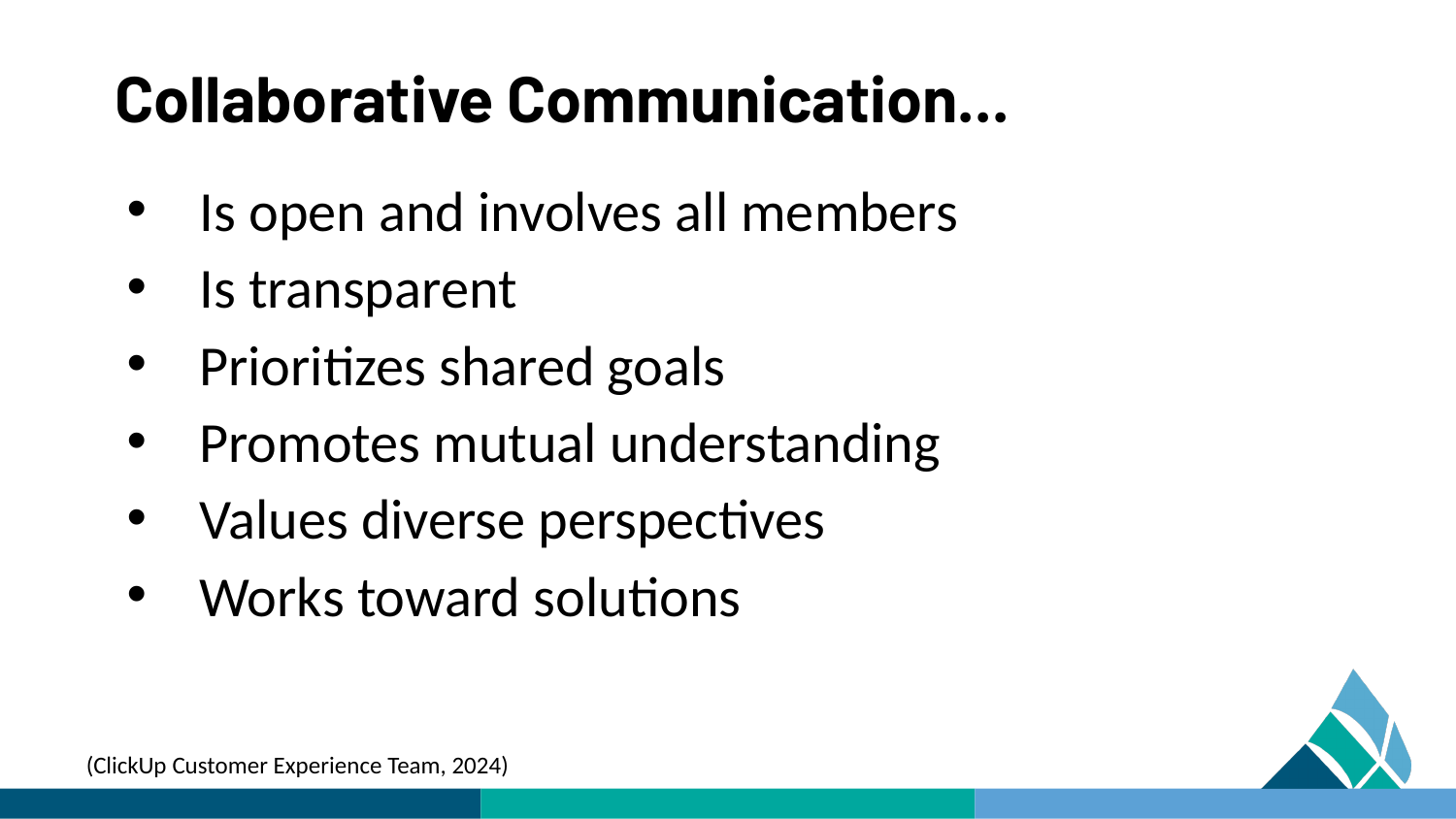

# Collaborative Communication...
Is open and involves all members
Is transparent
Prioritizes shared goals
Promotes mutual understanding
Values diverse perspectives
Works toward solutions
(ClickUp Customer Experience Team, 2024)